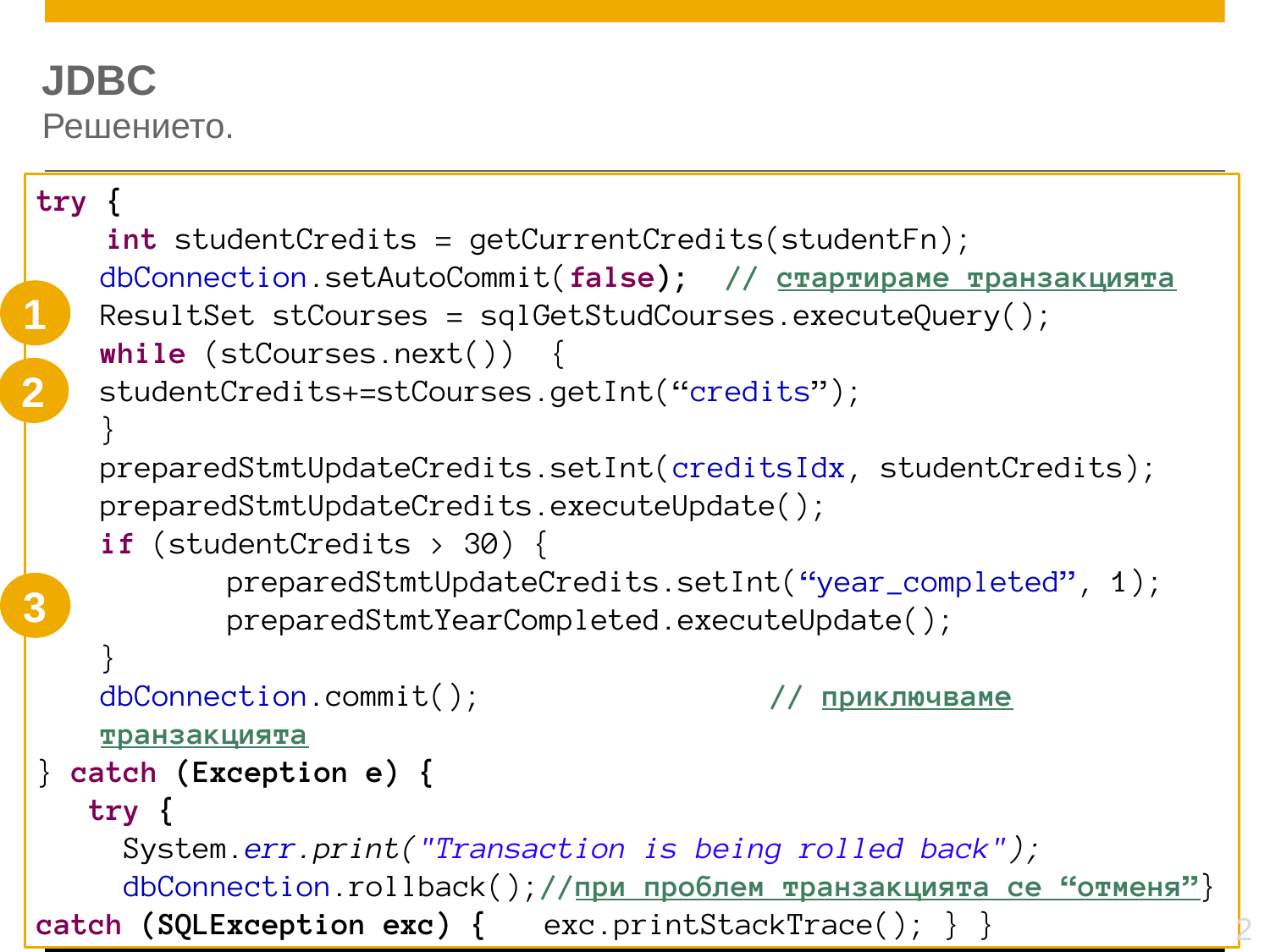

# JDBC Решението.
try {
    int studentCredits = getCurrentCredits(studentFn);
dbConnection.setAutoCommit(false);  // стартираме транзакцията
ResultSet stCourses = sqlGetStudCourses.executeQuery();
while (stCourses.next())  {  	studentCredits+=stCourses.getInt(“credits”);
}
preparedStmtUpdateCredits.setInt(creditsIdx, studentCredits);
preparedStmtUpdateCredits.executeUpdate();
if (studentCredits > 30) {
	preparedStmtUpdateCredits.setInt(“year_completed”, 1);
	preparedStmtYearCompleted.executeUpdate();
}
dbConnection.commit(); 		  // приключваме транзакцията
} catch (Exception e) {
   try {
     System.err.print("Transaction is being rolled back");
     dbConnection.rollback();//при проблем транзакцията се “отменя”} catch (SQLException exc) { 	exc.printStackTrace(); } }
1
2
3
2